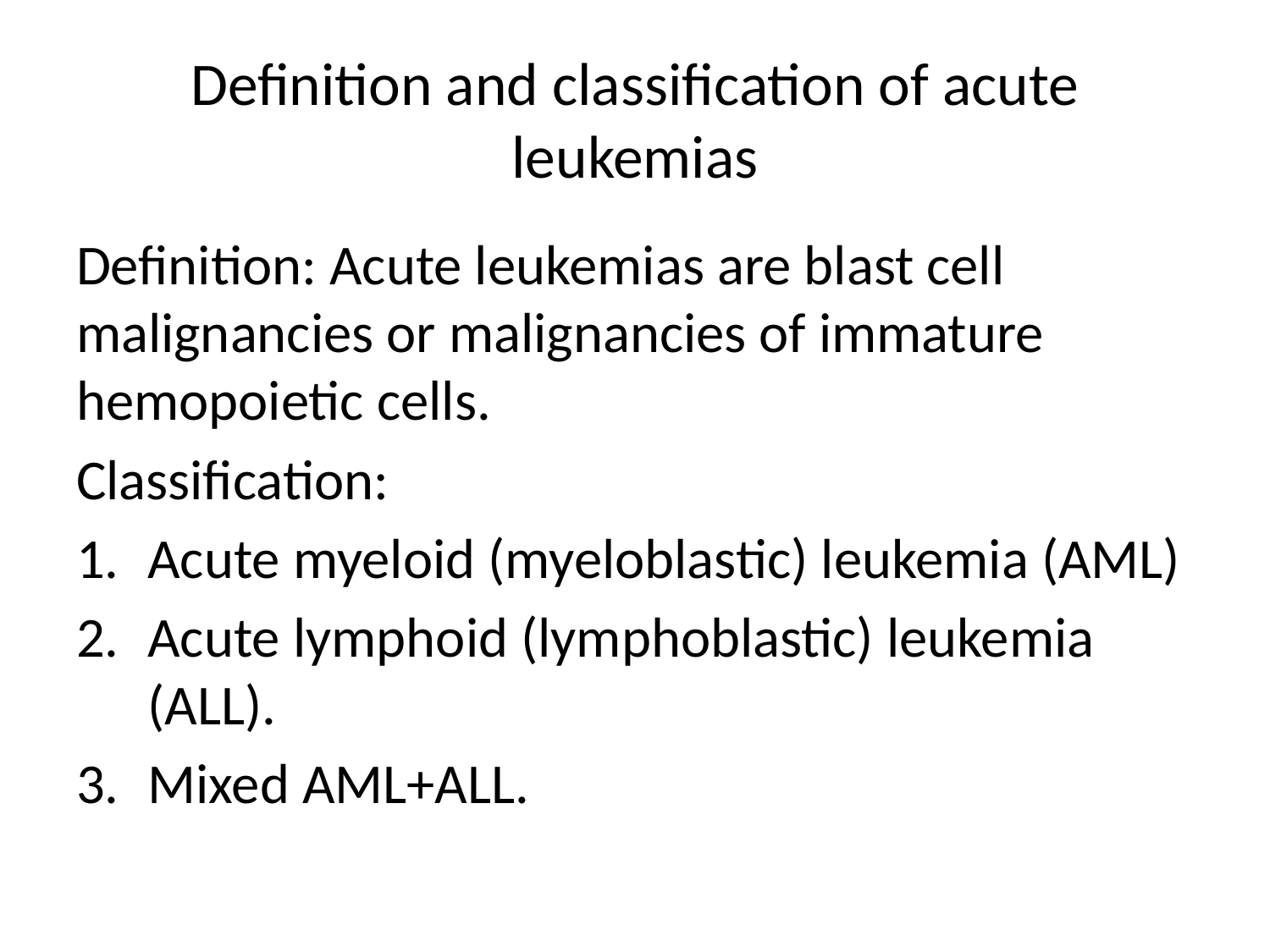

# Definition and classification of acute leukemias
Definition: Acute leukemias are blast cell malignancies or malignancies of immature hemopoietic cells.
Classification:
Acute myeloid (myeloblastic) leukemia (AML)
Acute lymphoid (lymphoblastic) leukemia (ALL).
Mixed AML+ALL.